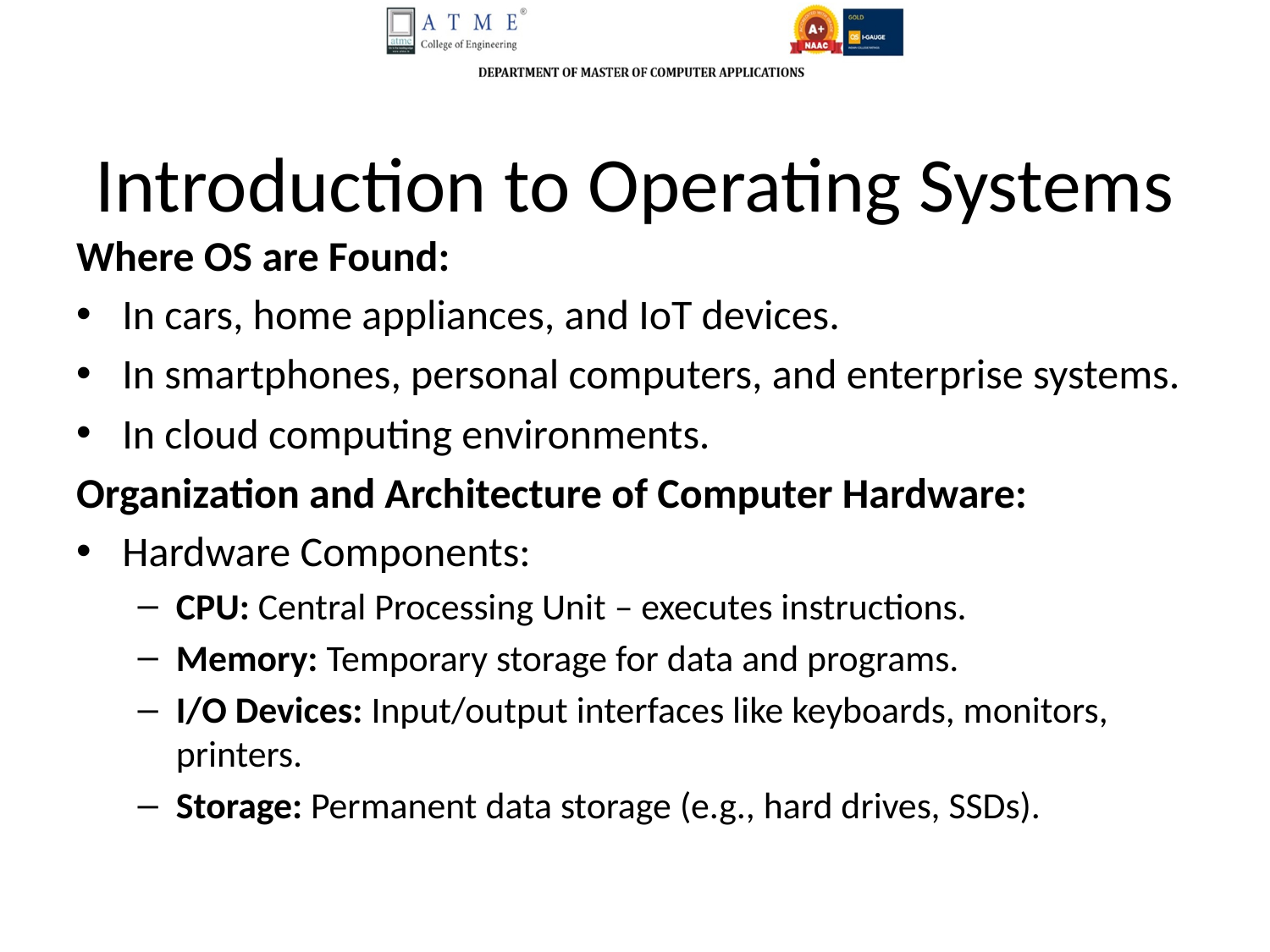

# Introduction to Operating Systems
Where OS are Found:
In cars, home appliances, and IoT devices.
In smartphones, personal computers, and enterprise systems.
In cloud computing environments.
Organization and Architecture of Computer Hardware:
Hardware Components:
CPU: Central Processing Unit – executes instructions.
Memory: Temporary storage for data and programs.
I/O Devices: Input/output interfaces like keyboards, monitors, printers.
Storage: Permanent data storage (e.g., hard drives, SSDs).